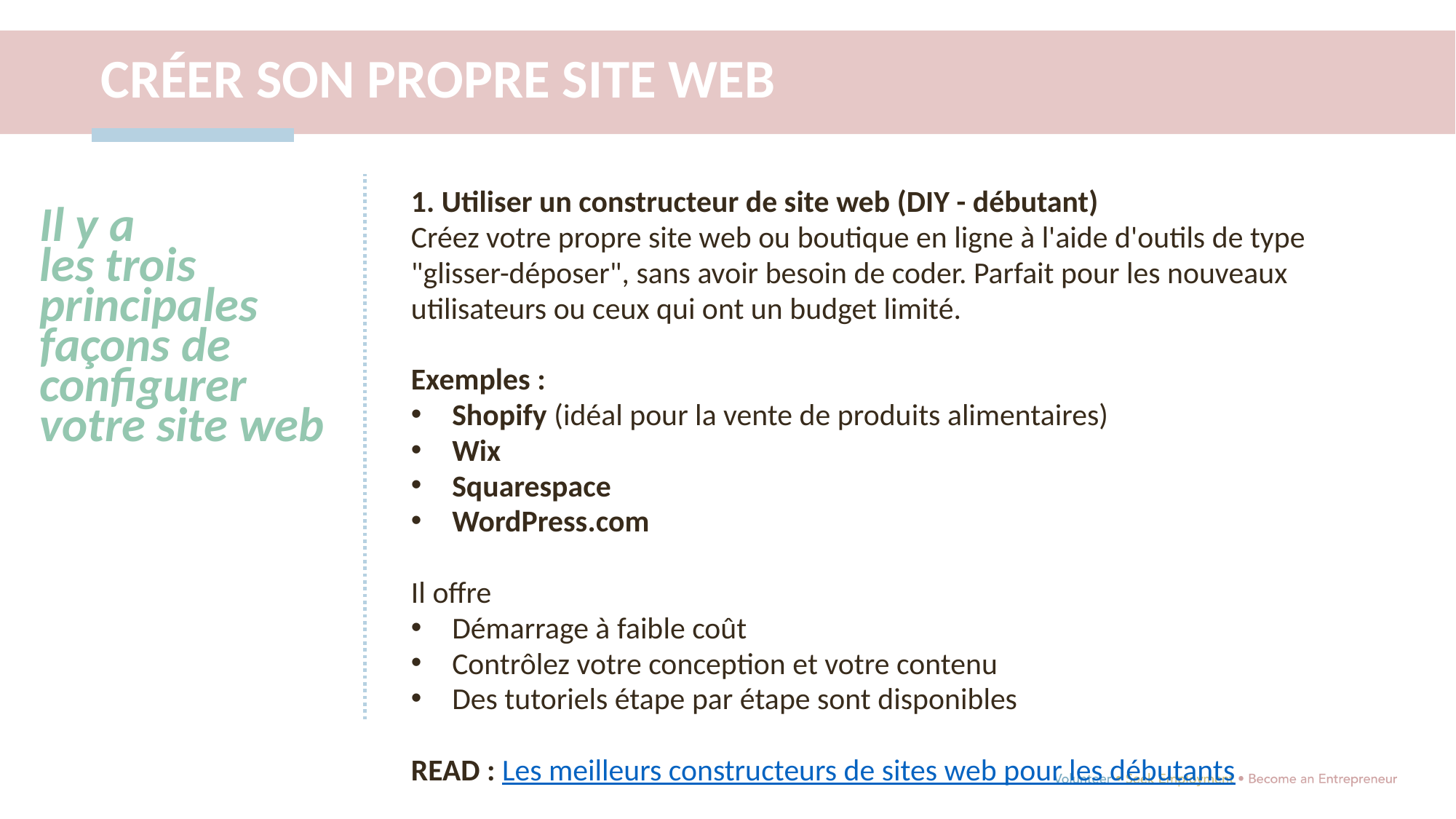

CRÉER SON PROPRE SITE WEB
1. Utiliser un constructeur de site web (DIY - débutant)
Créez votre propre site web ou boutique en ligne à l'aide d'outils de type "glisser-déposer", sans avoir besoin de coder. Parfait pour les nouveaux utilisateurs ou ceux qui ont un budget limité.

Exemples :
Shopify (idéal pour la vente de produits alimentaires)
Wix
Squarespace
WordPress.com

Il offre
Démarrage à faible coût
Contrôlez votre conception et votre contenu
Des tutoriels étape par étape sont disponibles
READ : Les meilleurs constructeurs de sites web pour les débutants

Il y a
les trois principales façons de configurer votre site web